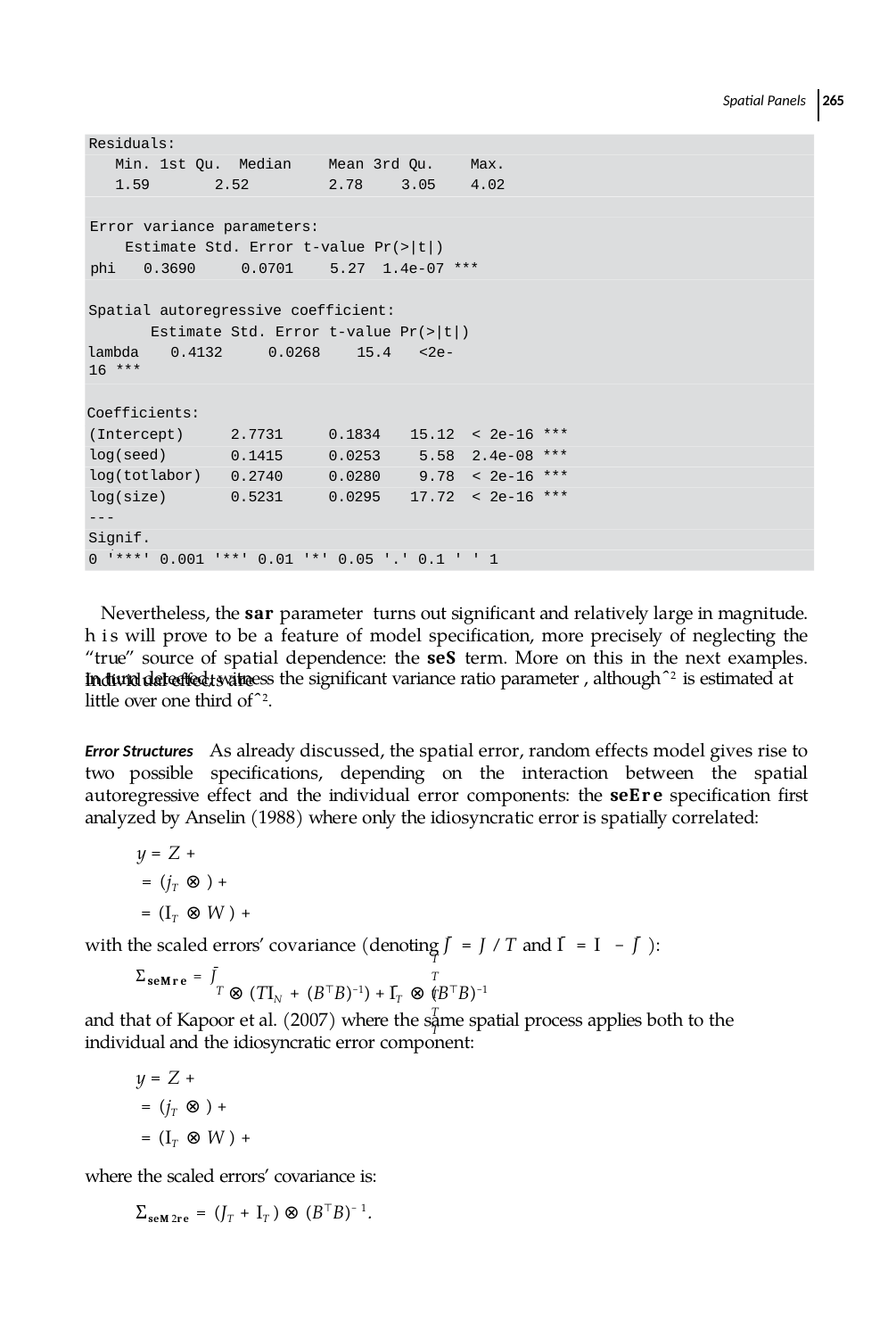

Spatial Panels  265

Residuals:
Min. 1st Qu. Median 1.59	2.52	2.81

Mean 3rd Qu. 2.78	3.05
Max. 4.02

Error variance parameters:
Estimate Std. Error t-value Pr(>|t|)
phi	0.3690	0.0701	5.27 1.4e-07 ***

Spatial autoregressive coefficient: Estimate Std. Error t-value Pr(>|t|)
lambda	0.4132	0.0268	15.4	<2e-16 ***

Coefficients:
Estimate Std. Error t-value Pr(>|t|)
(Intercept) log(seed) log(totlabor) log(size)
---
Signif. codes:
2.7731
0.1415
0.2740
0.5231
0.1834	15.12 < 2e-16 ***
0.0253	5.58 2.4e-08 ***
0.0280	9.78 < 2e-16 ***
0.0295	17.72 < 2e-16 ***

0 '***' 0.001 '**' 0.01 '*' 0.05 '.' 0.1 ' ' 1

Nevertheless, the sar parameter  turns out signiﬁcant and relatively large in magnitude. his will prove to be a feature of model speciﬁcation, more precisely of neglecting the “true” source of spatial dependence: the sem term. More on this in the next examples. Individual effects are

in turn detected, witness the signiﬁcant variance ratio parameter , although ̂ 2 is estimated at

little over one third of ̂ 2.

Error Structures    As already discussed, the spatial error, random effects model gives rise to two possible speciﬁcations, depending on the interaction between the spatial autoregressive effect and the individual error components: the semre speciﬁcation ﬁrst analyzed by Anselin (1988) where only the idiosyncratic error is spatially correlated:
y = Z +
 = (jT ⊗ ) +
 = (IT ⊗ W ) +
with the scaled errors’ covariance (denoting J̄  = J  ∕T and Ī  = I   − J̄ ):
T	T	T	T	T
⊗ (TIN + (B⊤B)−1) + ĪT ⊗ (B⊤B)−1
Σsemre  = J̄
T
and that of Kapoor et al. (2007) where the same spatial process applies both to the individual and the idiosyncratic error component:
y = Z +
 = (jT ⊗ ) +
 = (IT ⊗ W ) +
where the scaled errors’ covariance is:
Σsem2re  = (JT  + IT ) ⊗ (B⊤B)−1.